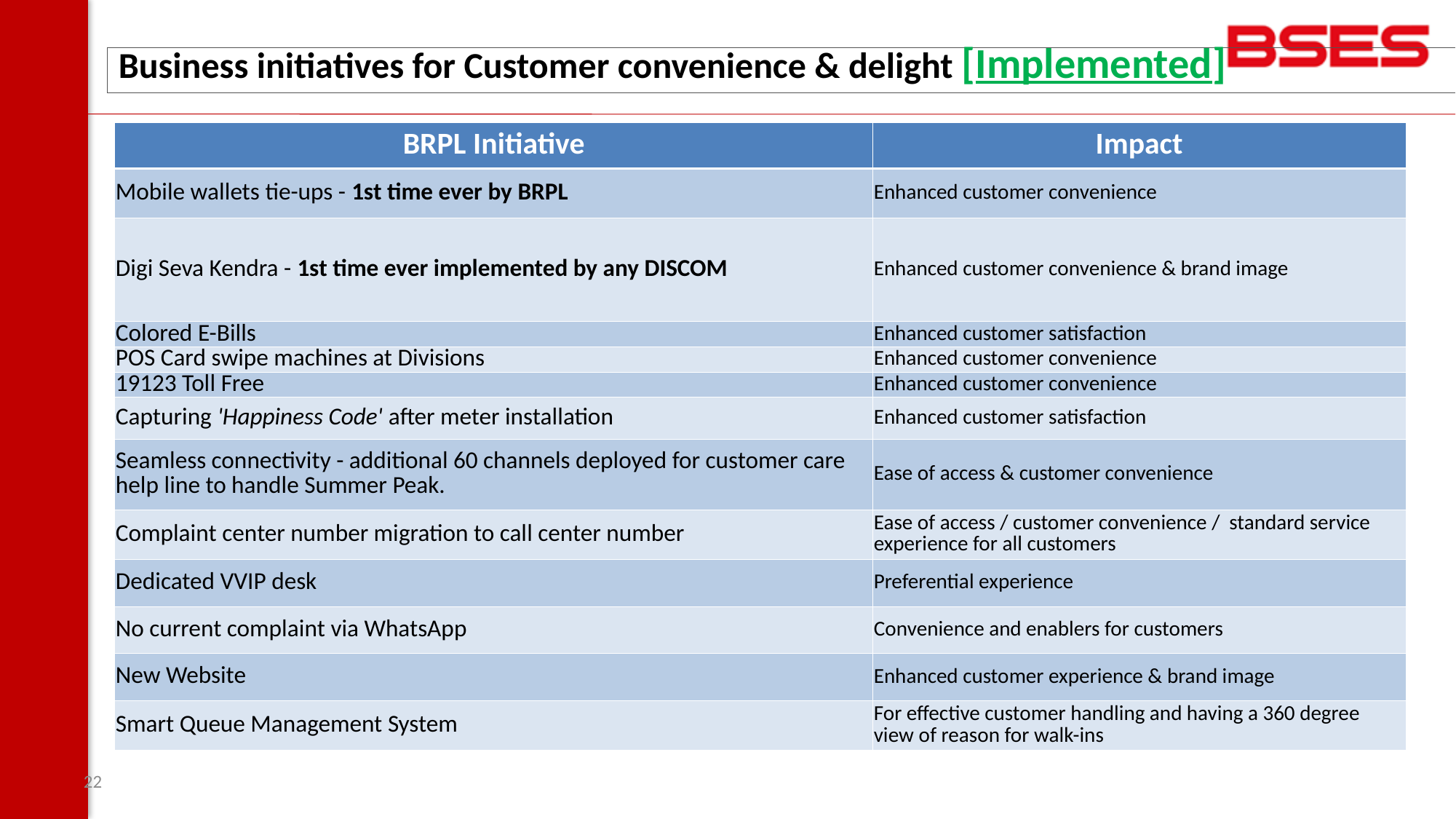

# Business initiatives for Customer convenience & delight [Implemented]
| BRPL Initiative | Impact |
| --- | --- |
| Mobile wallets tie-ups - 1st time ever by BRPL | Enhanced customer convenience |
| Digi Seva Kendra - 1st time ever implemented by any DISCOM | Enhanced customer convenience & brand image |
| Colored E-Bills | Enhanced customer satisfaction |
| POS Card swipe machines at Divisions | Enhanced customer convenience |
| 19123 Toll Free | Enhanced customer convenience |
| Capturing 'Happiness Code' after meter installation | Enhanced customer satisfaction |
| Seamless connectivity - additional 60 channels deployed for customer care help line to handle Summer Peak. | Ease of access & customer convenience |
| Complaint center number migration to call center number | Ease of access / customer convenience / standard service experience for all customers |
| Dedicated VVIP desk | Preferential experience |
| No current complaint via WhatsApp | Convenience and enablers for customers |
| New Website | Enhanced customer experience & brand image |
| Smart Queue Management System | For effective customer handling and having a 360 degree view of reason for walk-ins |
22